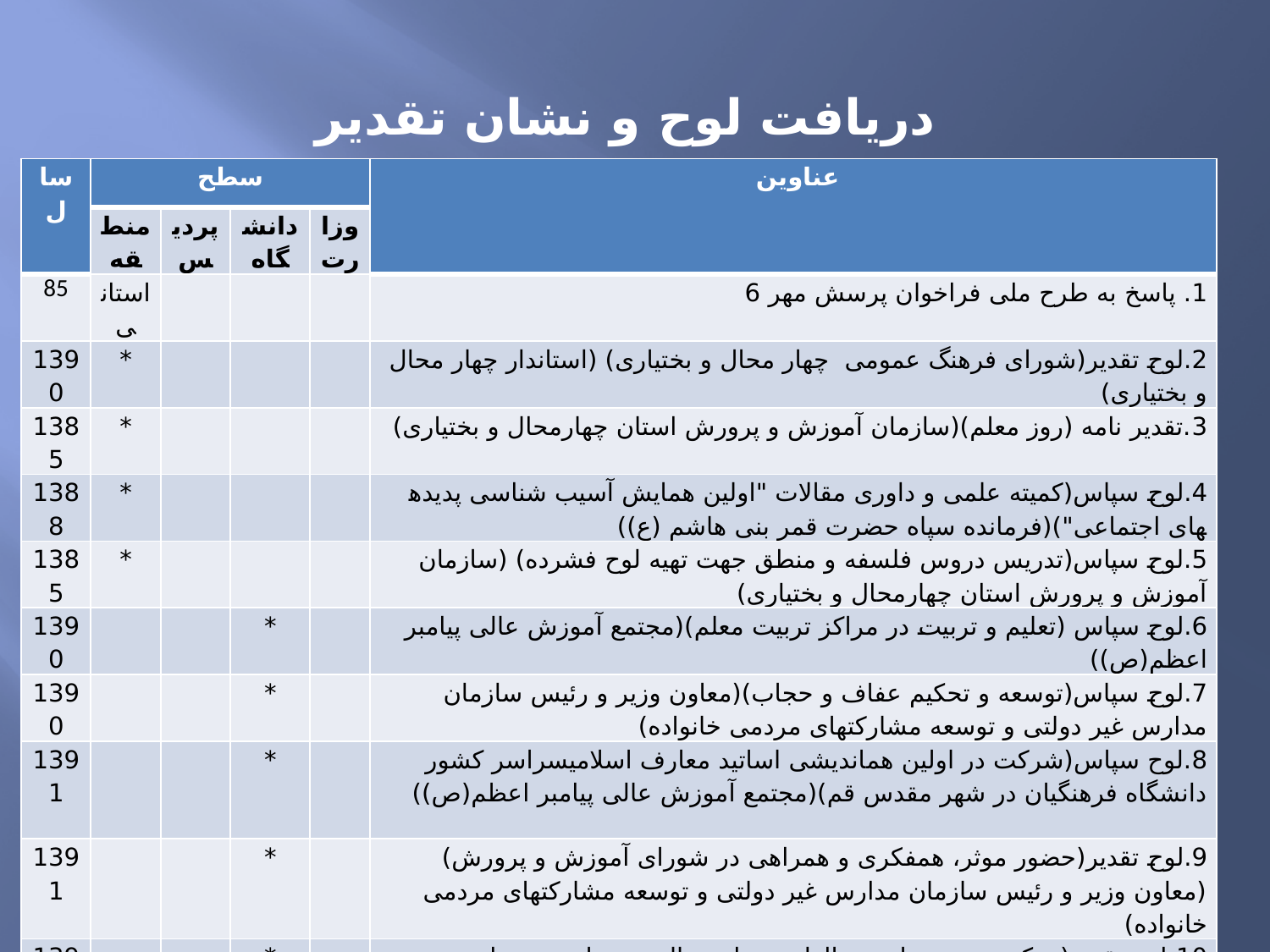

دریافت لوح و نشان تقدیر

| سال | سطح |  |  |  | عناوین |
| --- | --- | --- | --- | --- | --- |
|  | منطقه | پردیس | دانشگاه | وزارت |  |
| 85 | استانی |  |  |  | 1. پاسخ به طرح ملی فراخوان پرسش مهر 6 |
| 1390 | \* |  |  |  | 2.لوح تقدیر(شورای فرهنگ عمومی چهار محال و بختیاری) (استاندار چهار محال و بختیاری) |
| 1385 | \* |  |  |  | 3.تقدیر نامه (روز معلم)(سازمان آموزش و پرورش استان چهارمحال و بختیاری) |
| 1388 | \* |  |  |  | 4.لوح سپاس(کمیته علمی و داوری مقالات "اولین همایش آسیب شناسی پدیده­های اجتماعی")(فرمانده سپاه حضرت قمر بنی هاشم (ع)) |
| 1385 | \* |  |  |  | 5.لوح سپاس(تدریس دروس فلسفه و منطق جهت تهیه لوح فشرده) (سازمان آموزش و پرورش استان چهارمحال و بختیاری) |
| 1390 |  |  | \* |  | 6.لوح سپاس (تعلیم و تربیت در مراکز تربیت معلم)(مجتمع آموزش عالی پیامبر اعظم(ص)) |
| 1390 |  |  | \* |  | 7.لوح سپاس(توسعه و تحکیم عفاف و حجاب)(معاون وزیر و رئیس سازمان مدارس غیر دولتی و توسعه مشارکتهای مردمی خانواده) |
| 1391 |  |  | \* |  | 8.لوح سپاس(شرکت در اولین هم­اندیشی اساتید معارف اسلامیسراسر کشور دانشگاه فرهنگیان در شهر مقدس قم)(مجتمع آموزش عالی پیامبر اعظم(ص)) |
| 1391 |  |  | \* |  | 9.لوح تقدیر(حضور موثر، همفکری و همراهی در شورای آموزش و پرورش) (معاون وزیر و رئیس سازمان مدارس غیر دولتی و توسعه مشارکتهای مردمی خانواده) |
| 1391 |  |  | \* |  | 10.لوح تقدیر(مرکز تربیت معلم بحرالعلوم چهار محال و بختیاری به مناسبت روز معلم) |